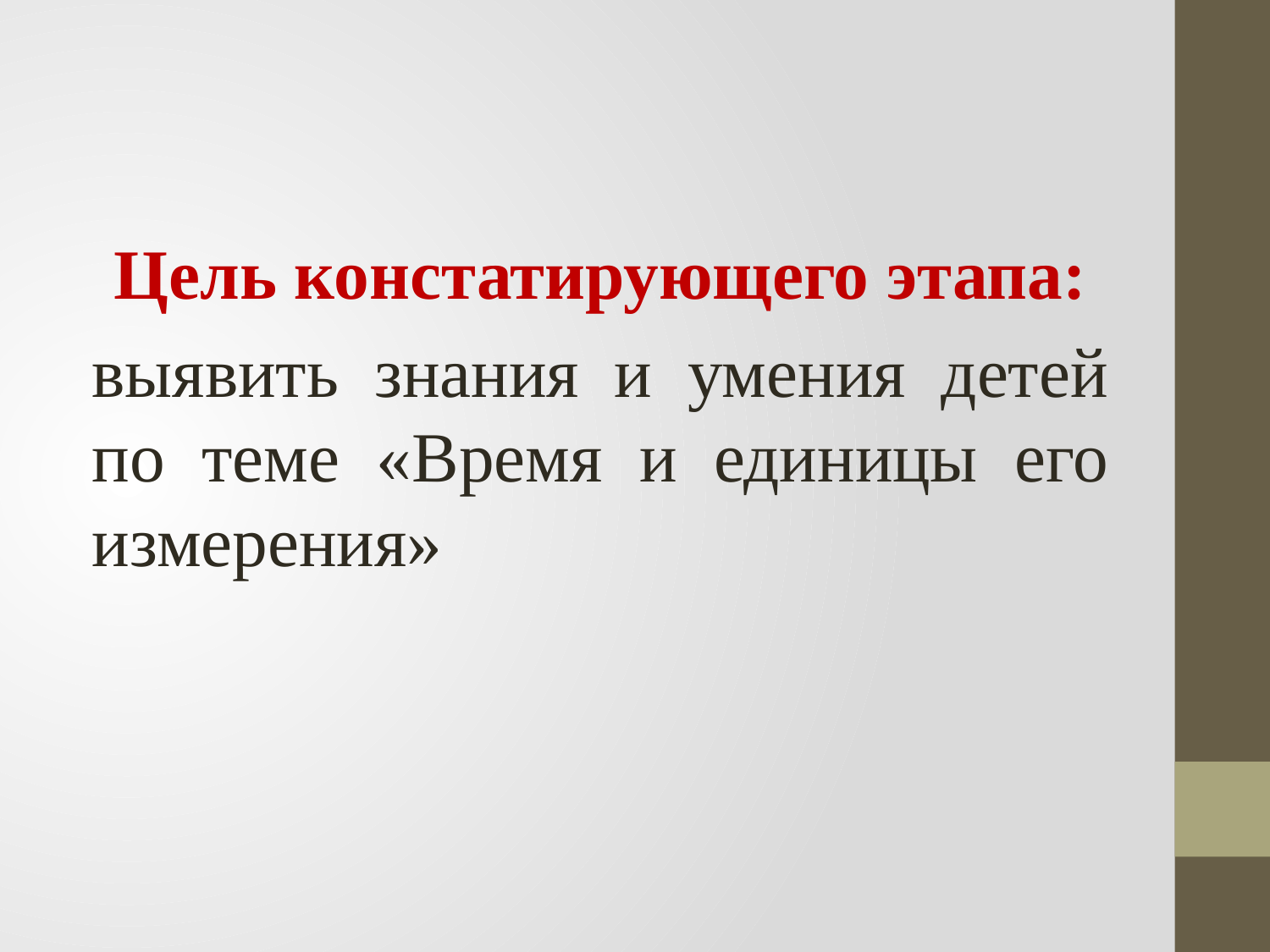

Цель констатирующего этапа:
выявить знания и умения детей по теме «Время и единицы его измерения»